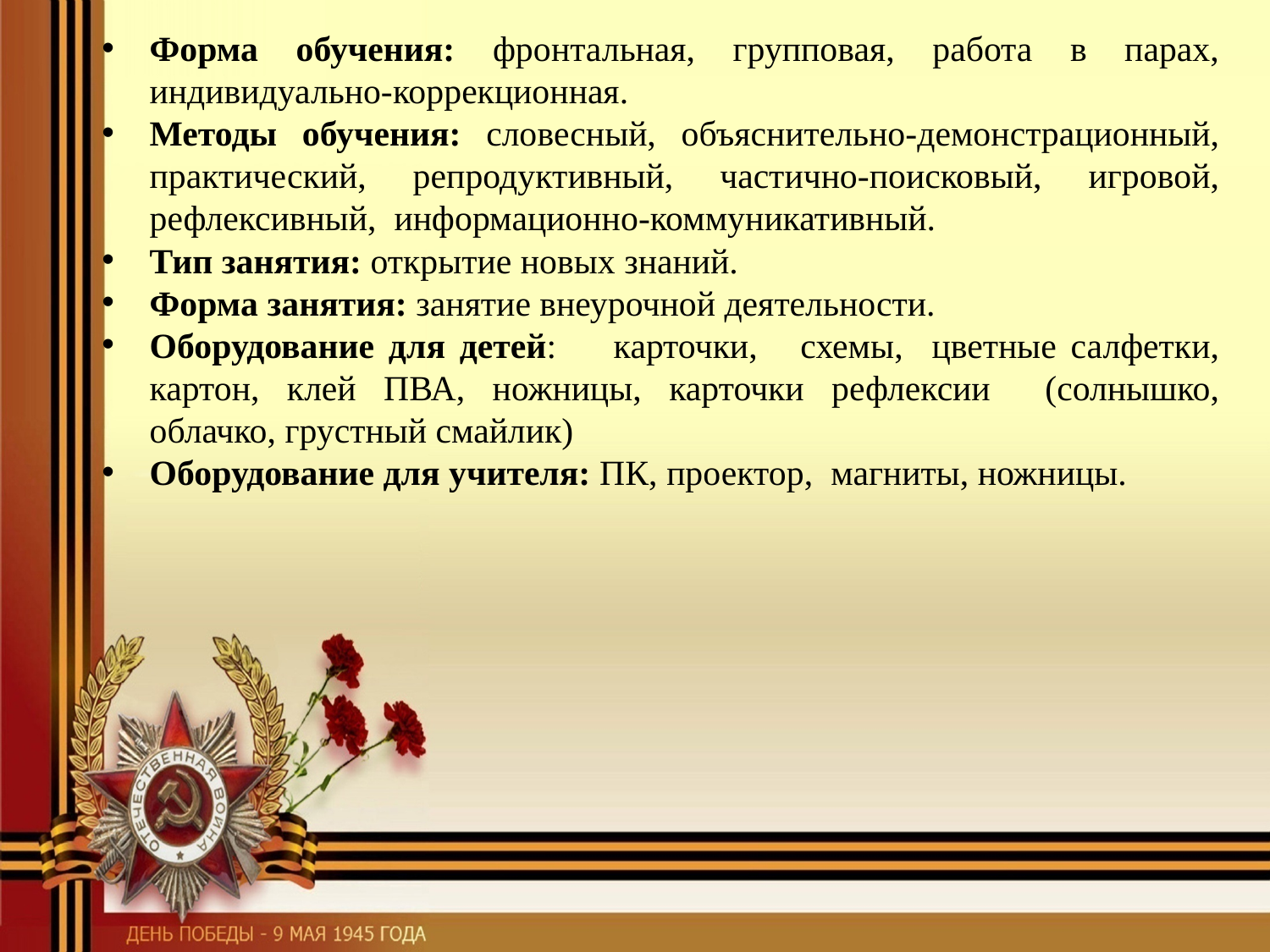

Форма обучения: фронтальная, групповая, работа в парах, индивидуально-коррекционная.
Методы обучения: словесный, объяснительно-демонстрационный, практический, репродуктивный, частично-поисковый, игровой, рефлексивный,  информационно-коммуникативный.
Тип занятия: открытие новых знаний.
Форма занятия: занятие внеурочной деятельности.
Оборудование для детей:    карточки,   схемы,  цветные салфетки, картон, клей ПВА, ножницы, карточки рефлексии  (солнышко, облачко, грустный смайлик)
Оборудование для учителя: ПК, проектор,  магниты, ножницы.